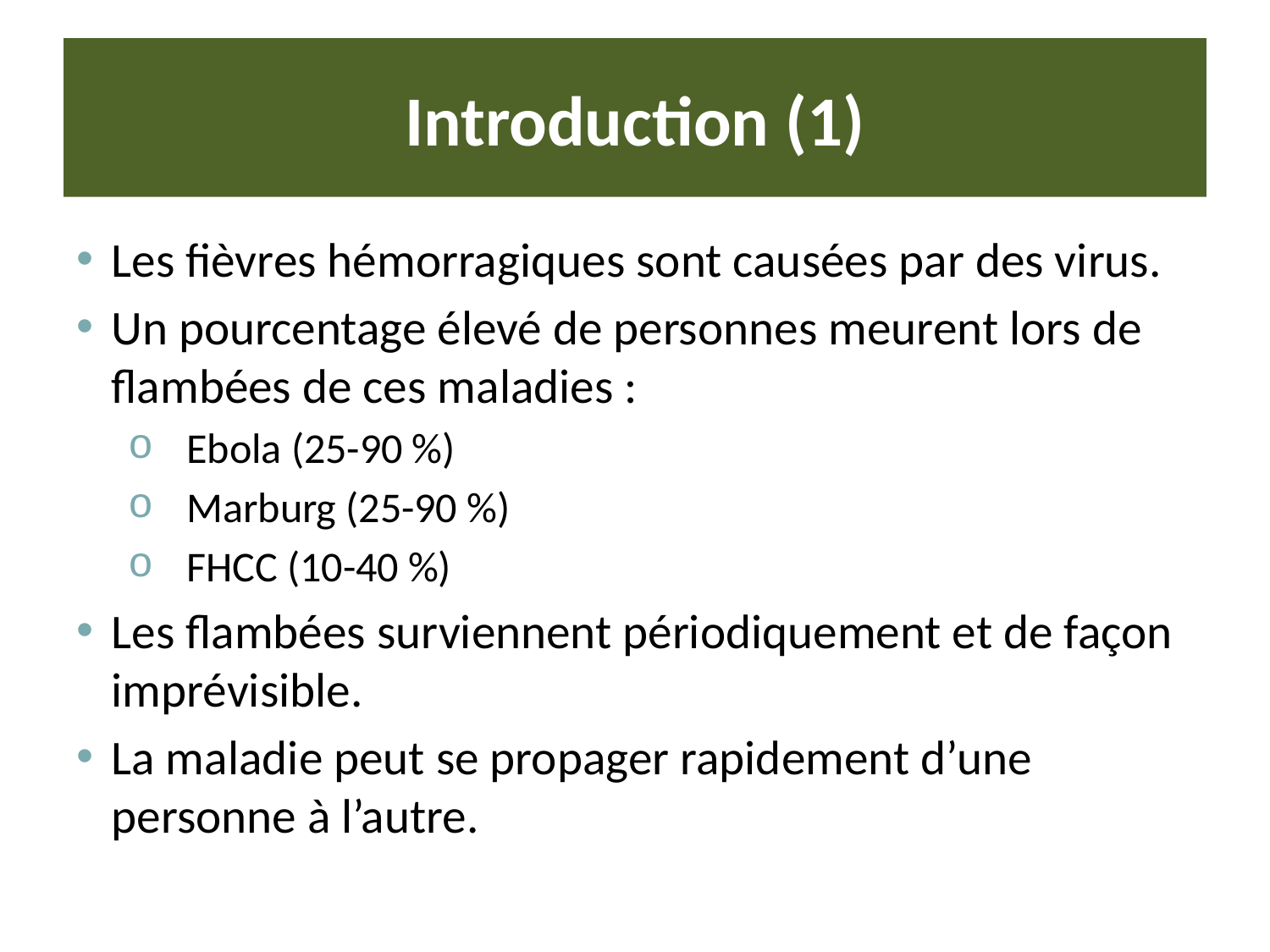

# Introduction (1)
Les fièvres hémorragiques sont causées par des virus.
Un pourcentage élevé de personnes meurent lors de flambées de ces maladies :
Ebola (25-90 %)
Marburg (25-90 %)
FHCC (10-40 %)
Les flambées surviennent périodiquement et de façon imprévisible.
La maladie peut se propager rapidement d’une personne à l’autre.